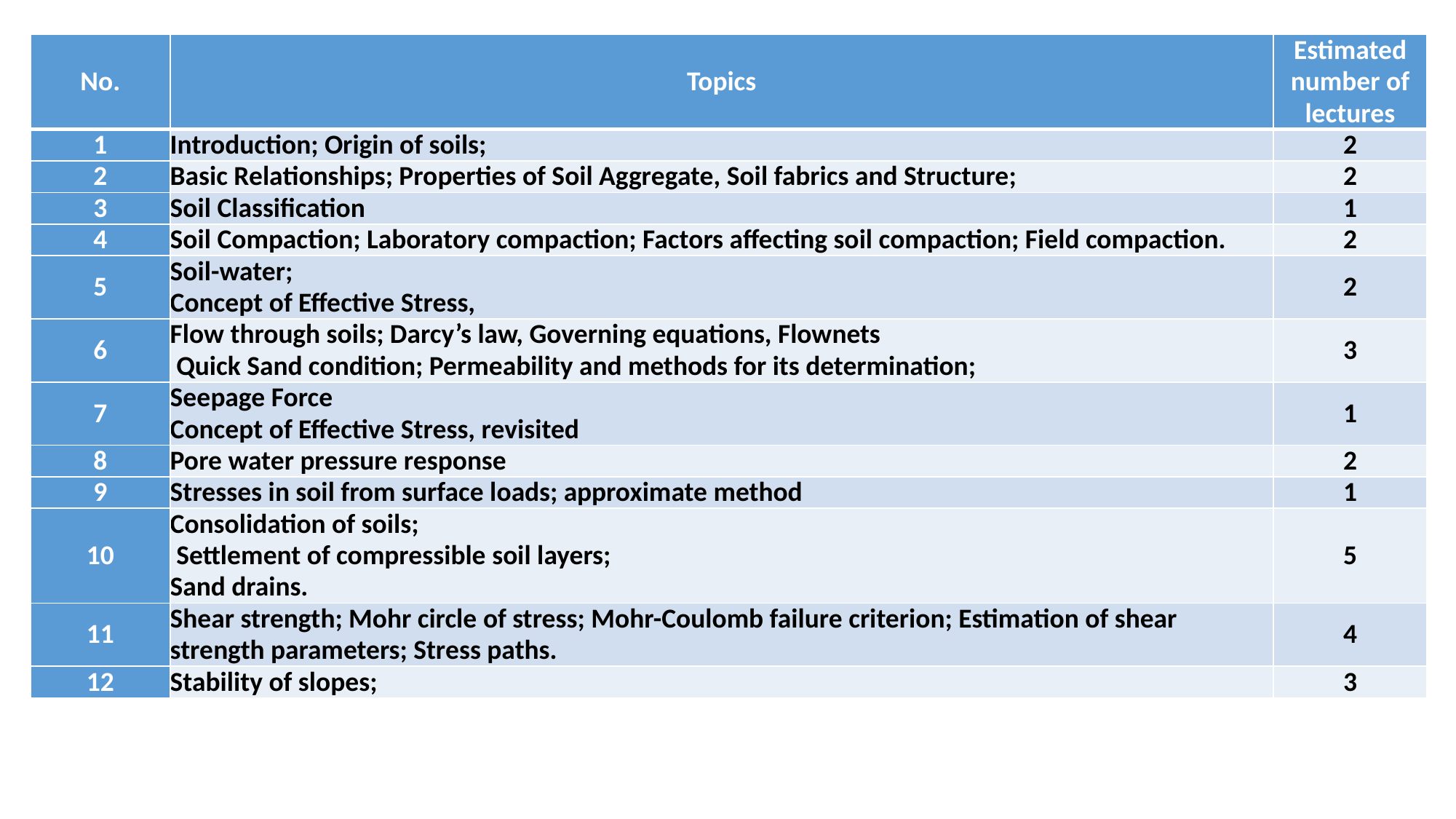

| No. | Topics | Estimated number of lectures |
| --- | --- | --- |
| 1 | Introduction; Origin of soils; | 2 |
| 2 | Basic Relationships; Properties of Soil Aggregate, Soil fabrics and Structure; | 2 |
| 3 | Soil Classification | 1 |
| 4 | Soil Compaction; Laboratory compaction; Factors affecting soil compaction; Field compaction. | 2 |
| 5 | Soil-water;  Concept of Effective Stress, | 2 |
| 6 | Flow through soils; Darcy’s law, Governing equations, Flownets Quick Sand condition; Permeability and methods for its determination; | 3 |
| 7 | Seepage Force Concept of Effective Stress, revisited | 1 |
| 8 | Pore water pressure response | 2 |
| 9 | Stresses in soil from surface loads; approximate method | 1 |
| 10 | Consolidation of soils; Settlement of compressible soil layers; Sand drains. | 5 |
| 11 | Shear strength; Mohr circle of stress; Mohr-Coulomb failure criterion; Estimation of shear strength parameters; Stress paths. | 4 |
| 12 | Stability of slopes; | 3 |